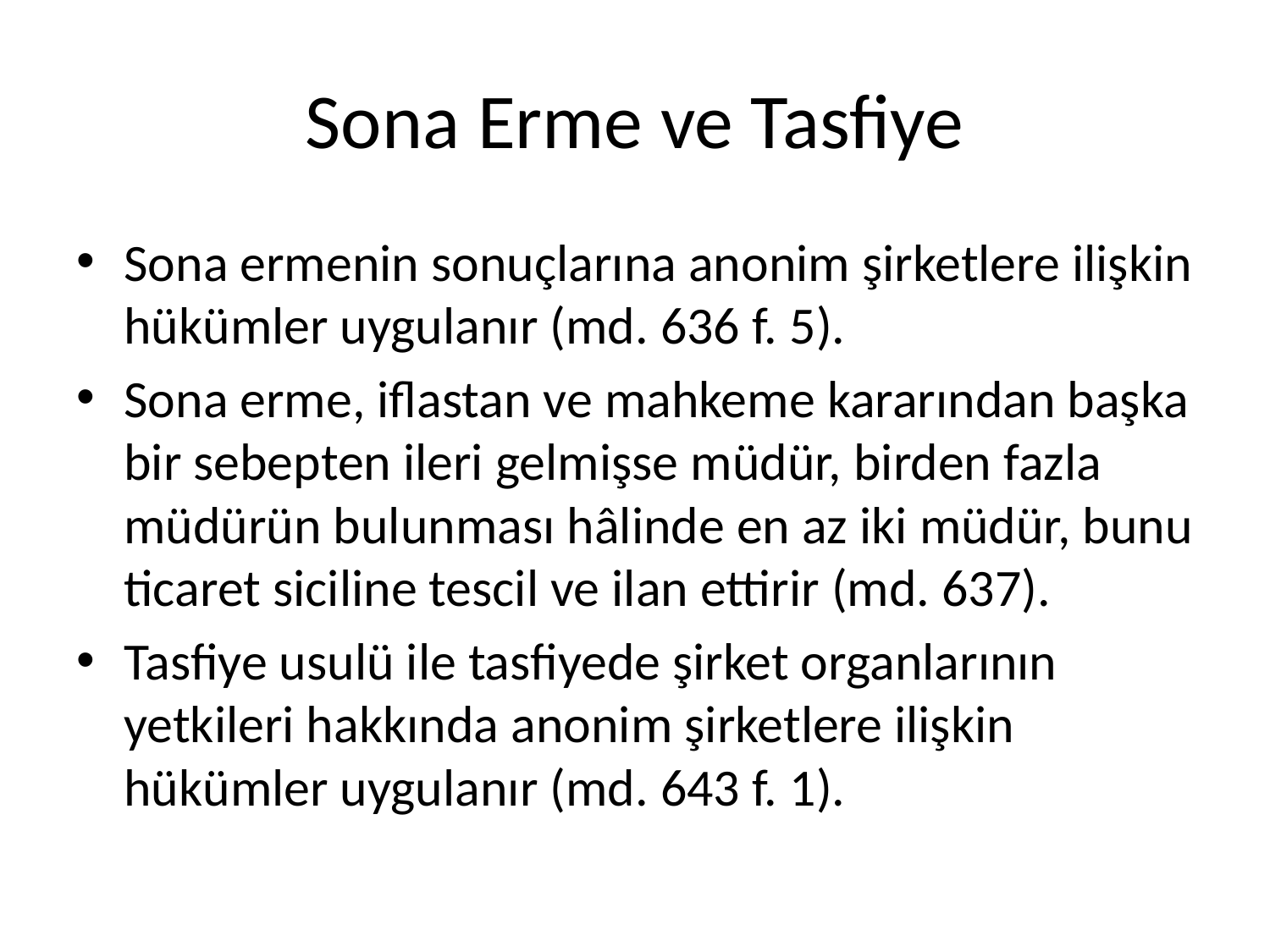

# Sona Erme ve Tasfiye
Sona ermenin sonuçlarına anonim şirketlere ilişkin hükümler uygulanır (md. 636 f. 5).
Sona erme, iflastan ve mahkeme kararından başka bir sebepten ileri gelmişse müdür, birden fazla müdürün bulunması hâlinde en az iki müdür, bunu ticaret siciline tescil ve ilan ettirir (md. 637).
Tasfiye usulü ile tasfiyede şirket organlarının yetkileri hakkında anonim şirketlere ilişkin hükümler uygulanır (md. 643 f. 1).